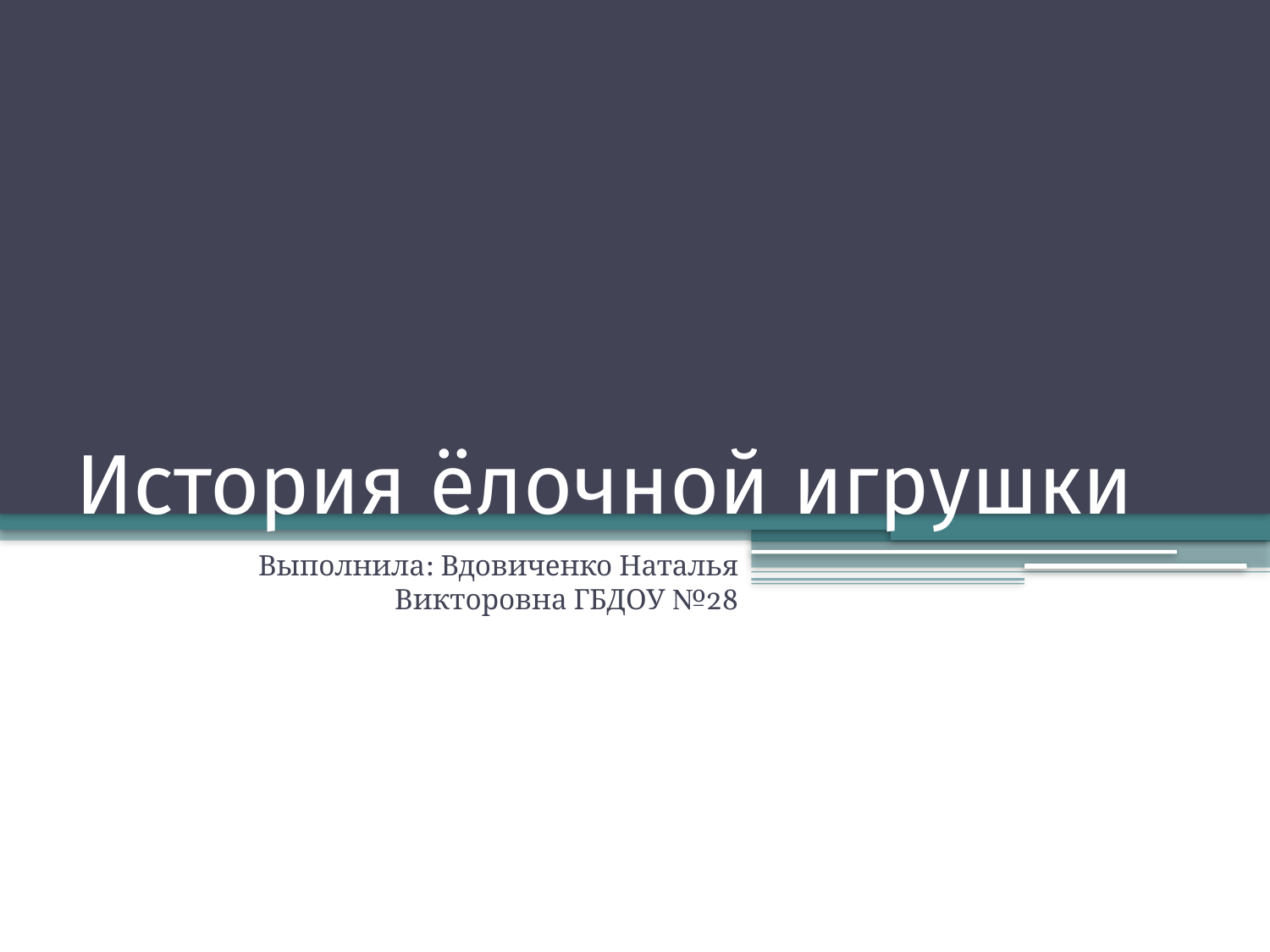

# История ёлочной игрушки
 Выполнила: Вдовиченко Наталья Викторовна ГБДОУ №28